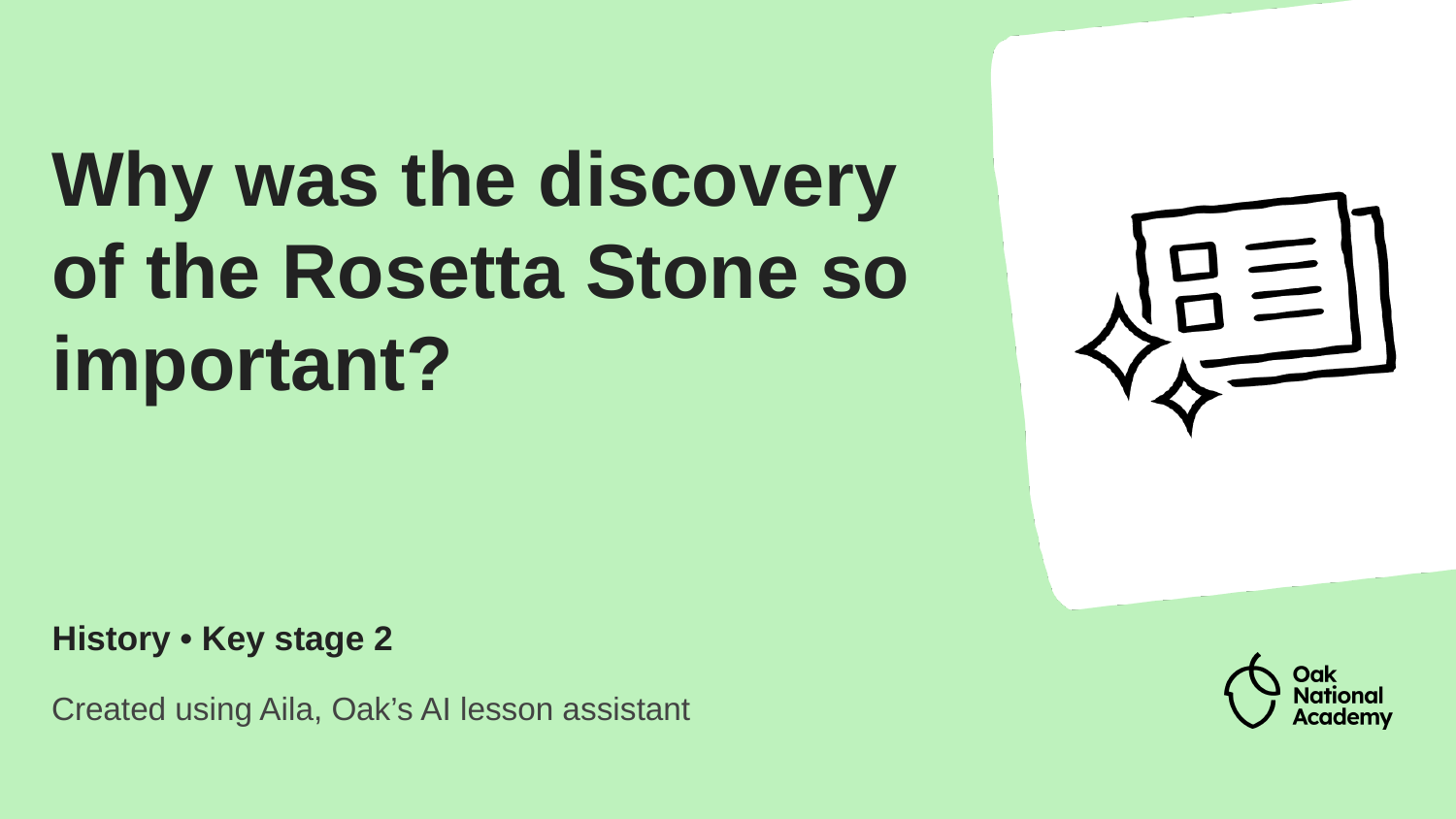

# Why was the discovery of the Rosetta Stone so important?

History • Key stage 2